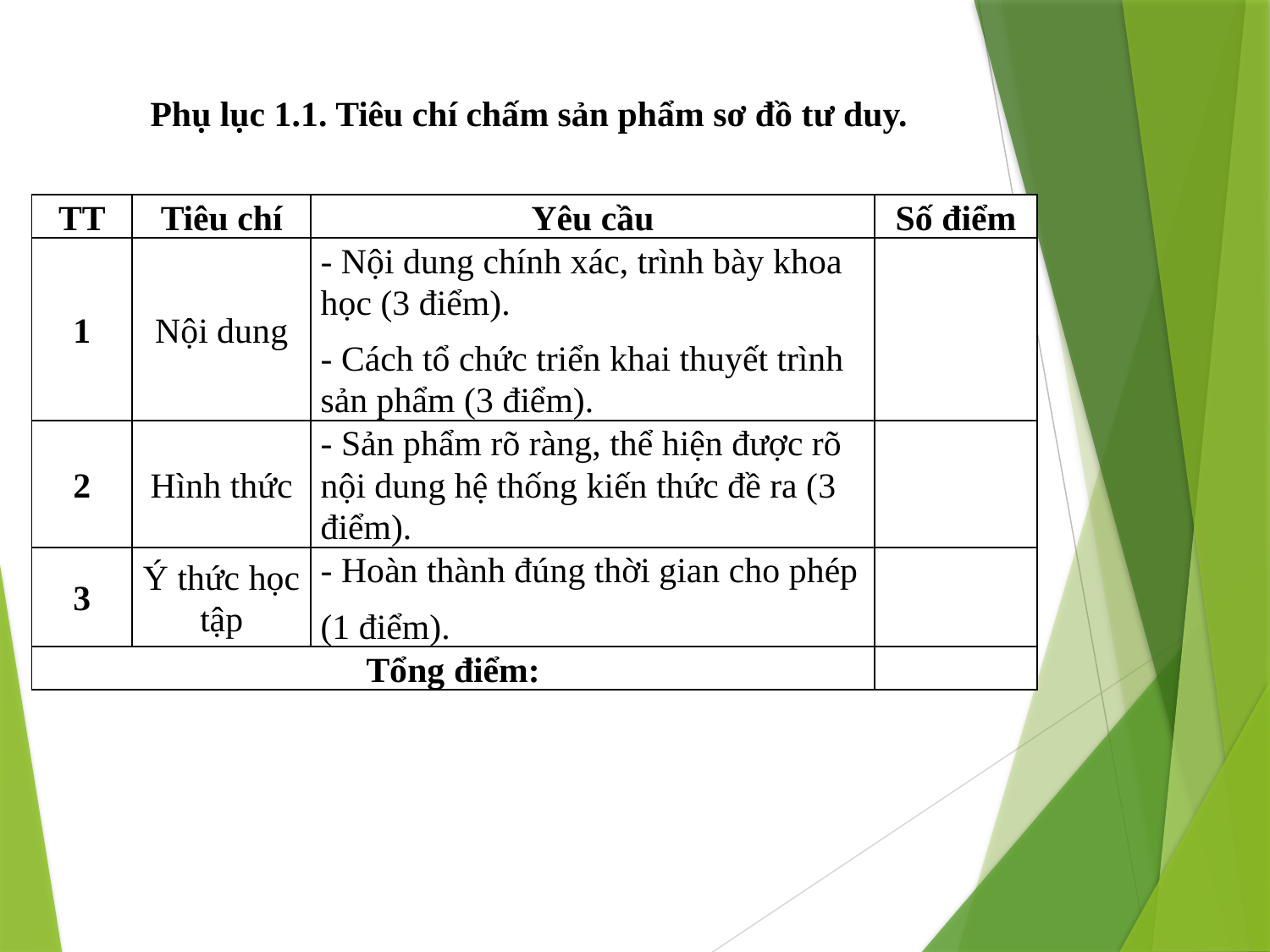

Phụ lục 1.1. Tiêu chí chấm sản phẩm sơ đồ tư duy.
| TT | Tiêu chí | Yêu cầu | Số điểm |
| --- | --- | --- | --- |
| 1 | Nội dung | - Nội dung chính xác, trình bày khoa học (3 điểm). - Cách tổ chức triển khai thuyết trình sản phẩm (3 điểm). |  |
| 2 | Hình thức | - Sản phẩm rõ ràng, thể hiện được rõ nội dung hệ thống kiến thức đề ra (3 điểm). |  |
| 3 | Ý thức học tập | - Hoàn thành đúng thời gian cho phép (1 điểm). |  |
| Tổng điểm: |  |  |  |